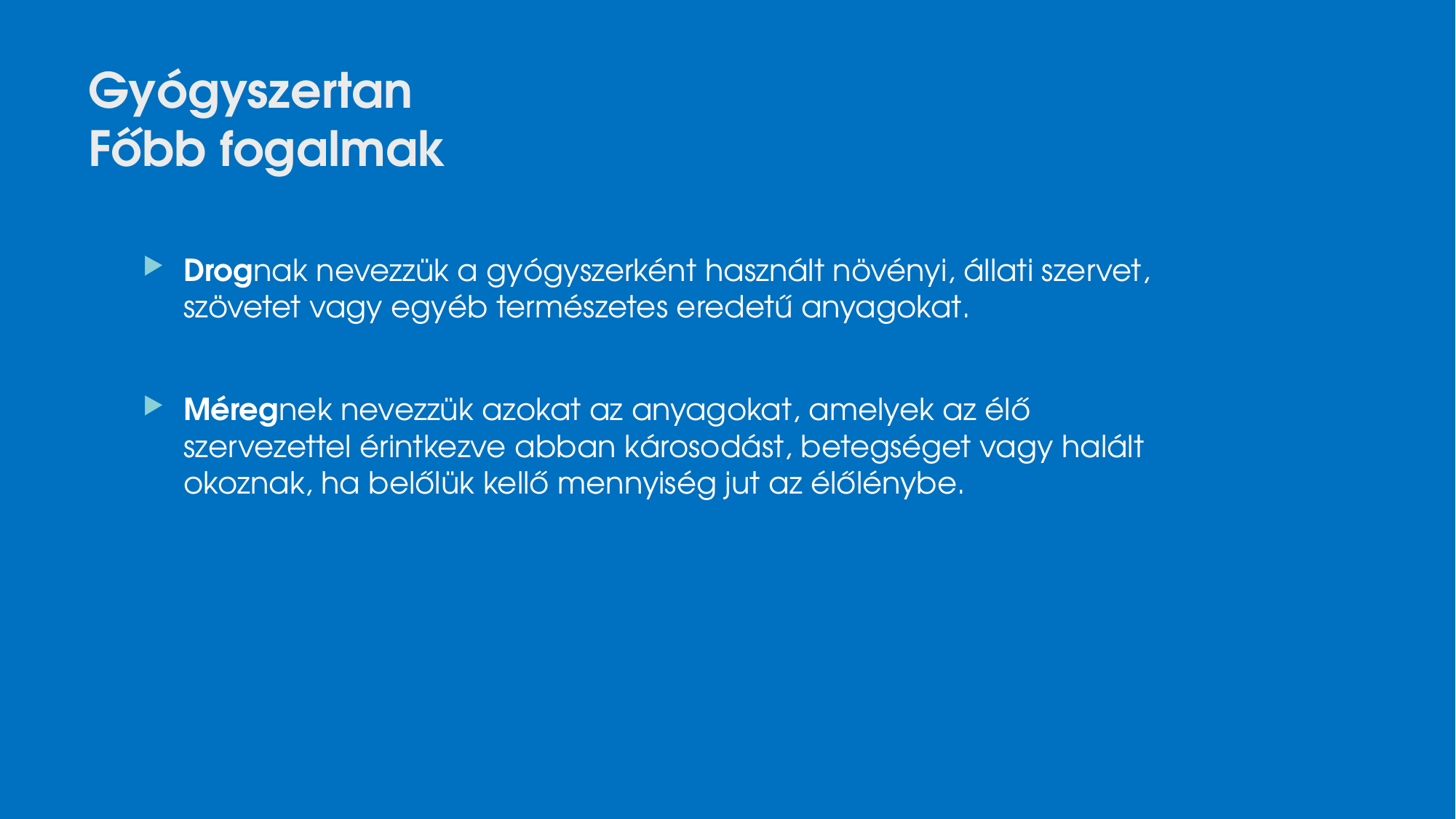

# Gyógyszertan Főbb fogalmak
Drognak nevezzük a gyógyszerként használt növényi, állati szervet, szövetet vagy egyéb természetes eredetű anyagokat.

Méregnek nevezzük azokat az anyagokat, amelyek az élő szervezettel érintkezve abban károsodást, betegséget vagy halált okoznak, ha belőlük kellő mennyiség jut az élőlénybe.